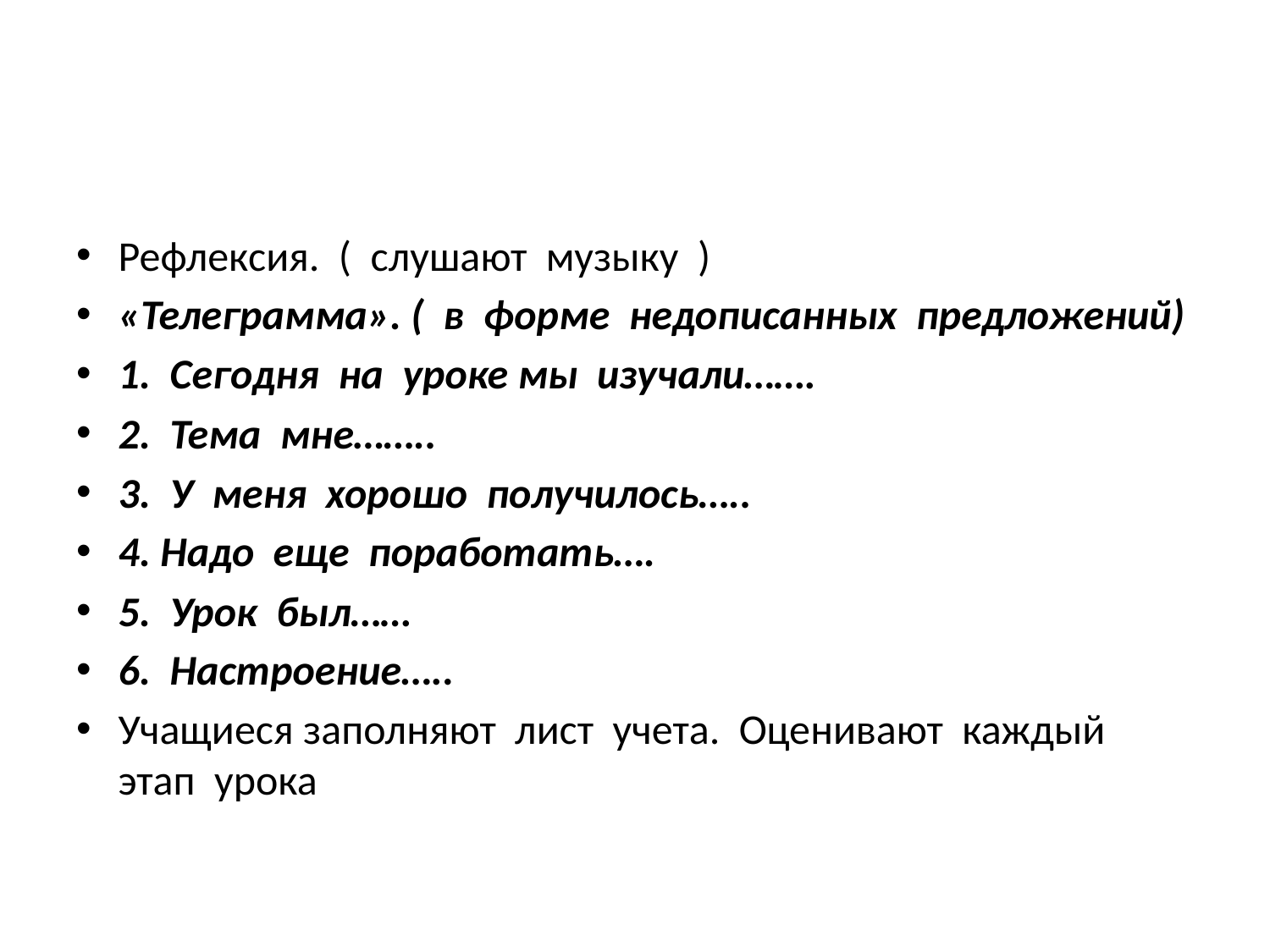

#
Рефлексия.  (  слушают  музыку  )
«Телеграмма». (  в  форме  недописанных  предложений)
1.  Сегодня  на  уроке мы  изучали…….
2.  Тема  мне……..
3.  У  меня  хорошо  получилось…..
4. Надо  еще  поработать….
5.  Урок  был……
6.  Настроение…..
Учащиеся заполняют  лист  учета.  Оценивают  каждый  этап  урока